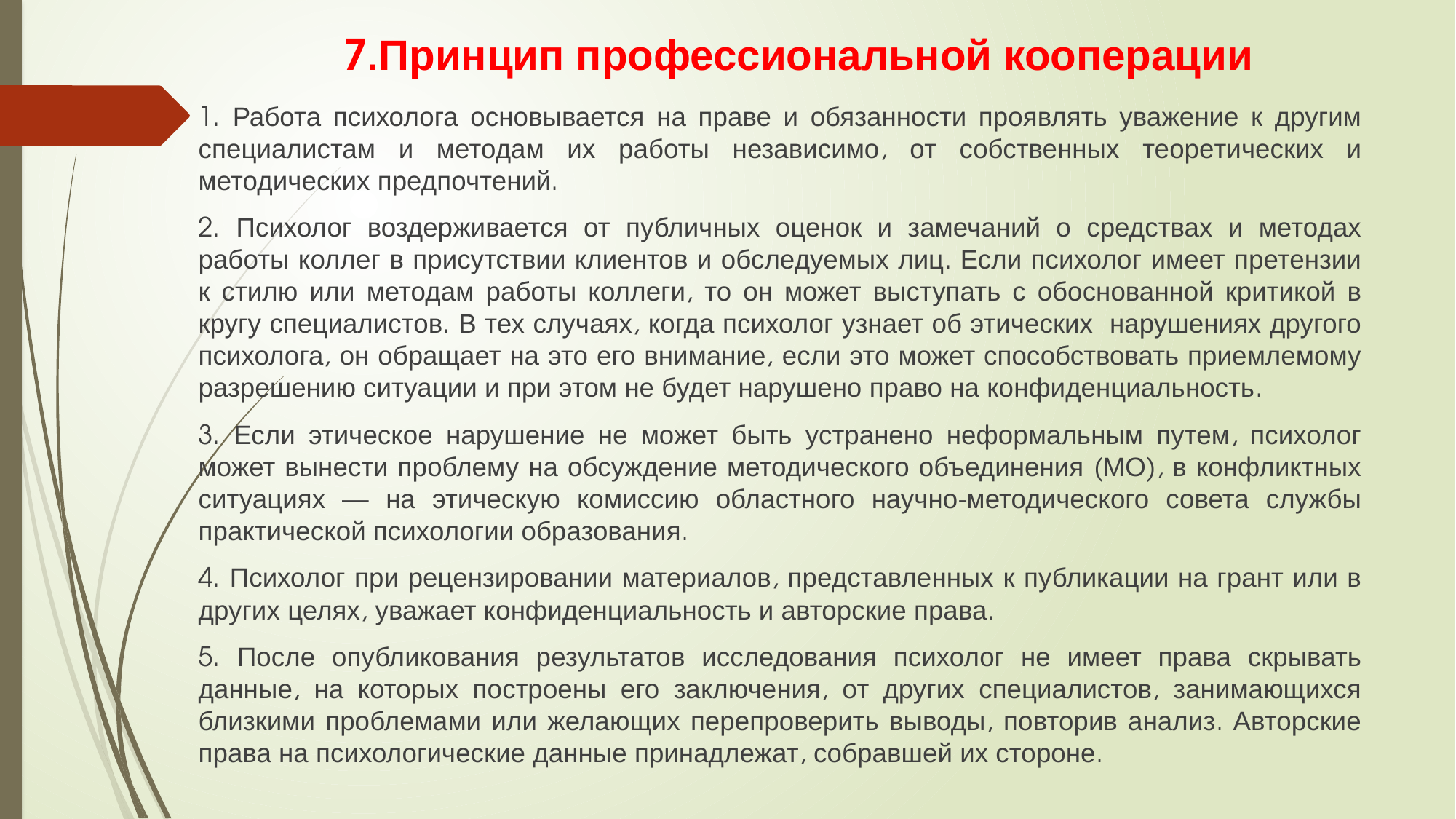

# 7.Принцип профессиональной кооперации
1. Работа психолога основывается на праве и обязанности проявлять уважение к другим специалистам и методам их ра­боты независимо, от собственных теоре­тических и методических предпочтений.
2. Психолог воздерживается от публич­ных оценок и замечаний о средствах и методах работы коллег в присутствии кли­ентов и обследуемых лиц. Если психолог имеет претензии к стилю или методам работы коллеги, то он может выступать с обоснованной критикой в кругу специали­стов. В тех случаях, когда психолог узна­ет об этических  нарушениях другого пси­холога, он обращает на это его внимание, если это может способствовать приемле­мому разрешению ситуации и при этом не будет нарушено право на конфиденциаль­ность.
3. Если этическое нарушение не мо­жет быть устранено неформальным пу­тем, психолог может вынести проблему на обсуждение методического объедине­ния (МО), в конфликтных ситуациях — на этическую комиссию областного науч­но-методического совета службы практи­ческой психологии образования.
4. Психолог при рецензировании мате­риалов, представленных к публикации на грант или в других целях, уважает кон­фиденциальность и авторские права.
5. После опубликования результатов исследования психолог не имеет права скрывать данные, на которых построены его заключения, от других специалистов, занимающихся близкими проблемами или желающих перепроверить выводы, повто­рив анализ. Авторские права на психоло­гические данные принадлежат, собравшей их стороне.